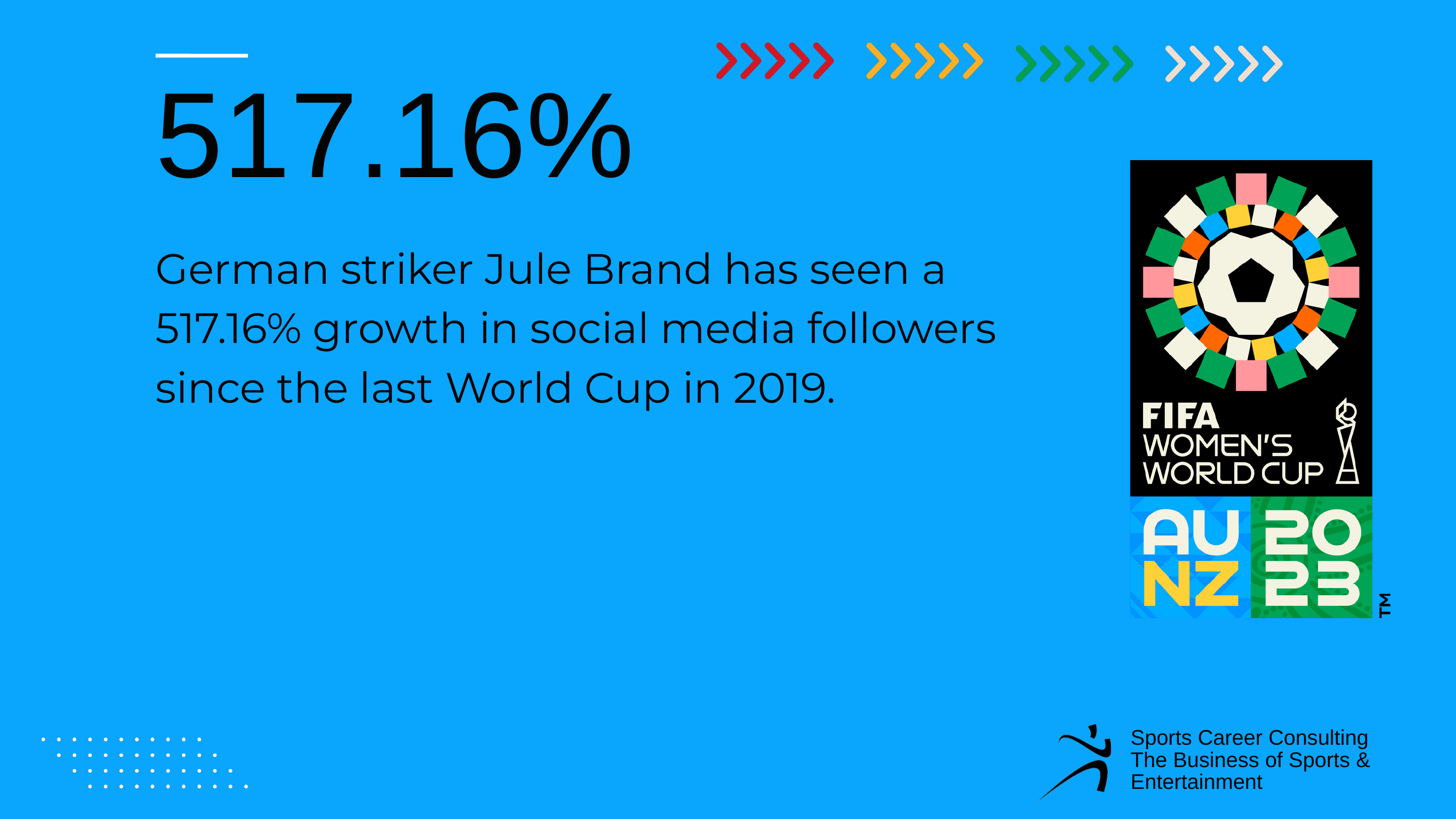

517.16%

German striker Jule Brand has seen a 517.16% growth in social media followers since the last World Cup in 2019.

Sports Career Consulting
The Business of Sports & Entertainment